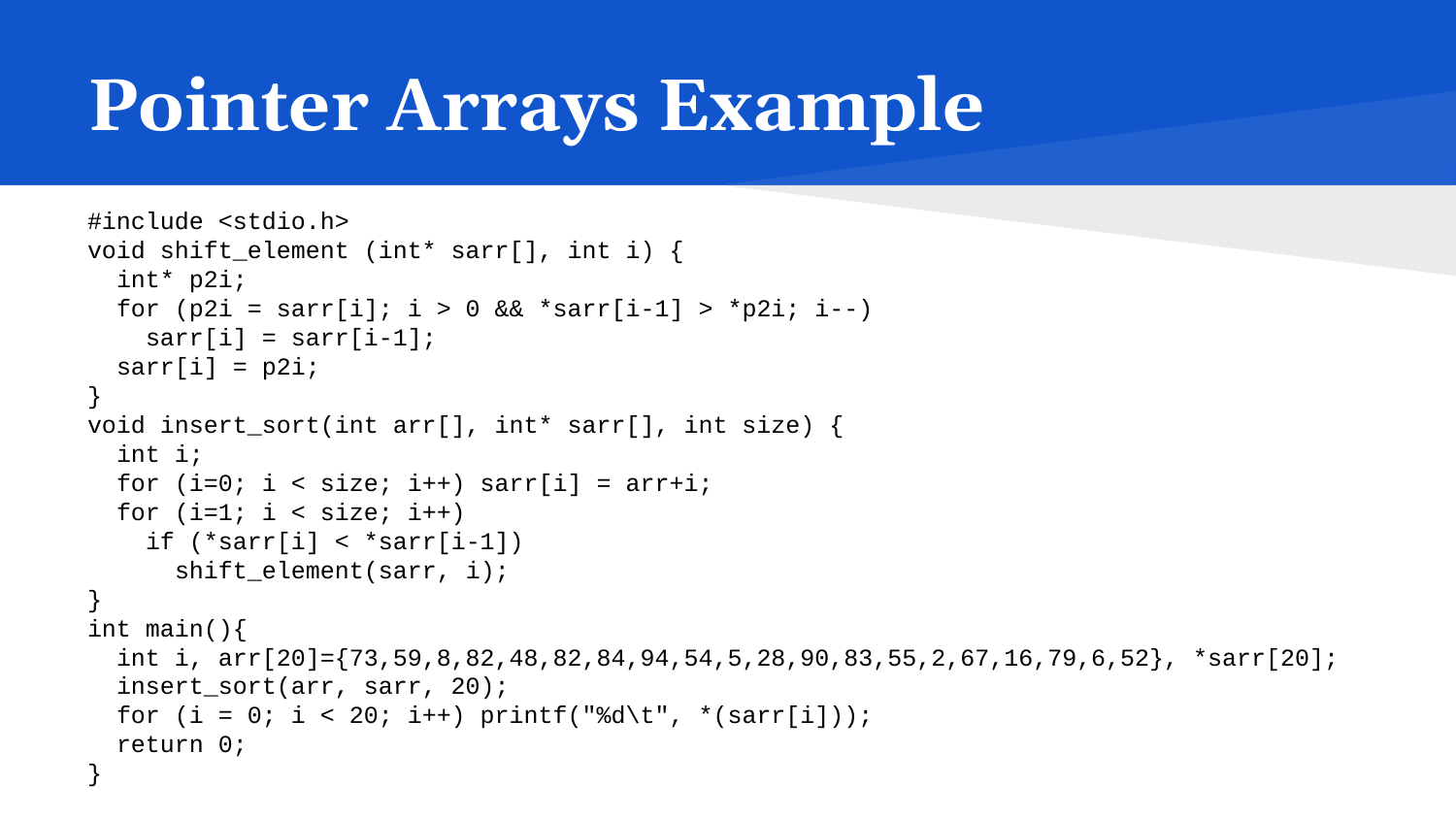

# Pointer Arrays Example
#include <stdio.h>
void shift_element (int* sarr[], int i) {
  int* p2i;
  for (p2i = sarr[i]; i > 0 && *sarr[i-1] > *p2i; i--)
    sarr[i] = sarr[i-1];
  sarr[i] = p2i;
}
void insert_sort(int arr[], int* sarr[], int size) {
  int i;
  for (i=0; i < size; i++) sarr[i] = arr+i;
  for (i=1; i < size; i++)
    if (*sarr[i] < *sarr[i-1])
      shift_element(sarr, i);
}
int main(){
  int i, arr[20]={73,59,8,82,48,82,84,94,54,5,28,90,83,55,2,67,16,79,6,52}, *sarr[20];
  insert_sort(arr, sarr, 20);
  for (i = 0; i < 20; i++) printf("%d\t", *(sarr[i]));
  return 0;
}